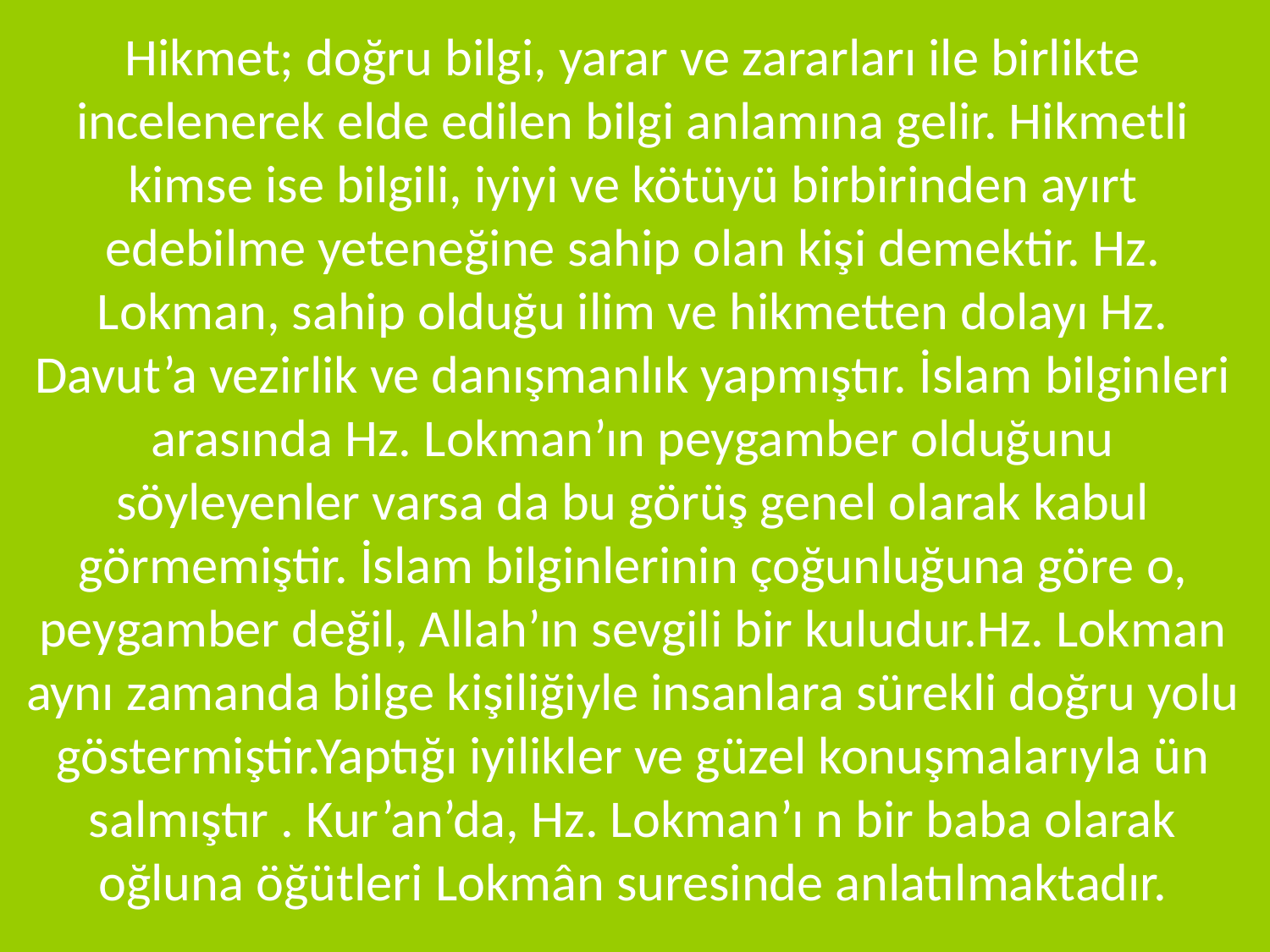

Hikmet; doğru bilgi, yarar ve zararları ile birlikte incelenerek elde edilen bilgi anlamına gelir. Hikmetli kimse ise bilgili, iyiyi ve kötüyü birbirinden ayırt edebilme yeteneğine sahip olan kişi demektir. Hz. Lokman, sahip olduğu ilim ve hikmetten dolayı Hz. Davut’a vezirlik ve danışmanlık yapmıştır. İslam bilginleri arasında Hz. Lokman’ın peygamber olduğunu söyleyenler varsa da bu görüş genel olarak kabul görmemiştir. İslam bilginlerinin çoğunluğuna göre o, peygamber değil, Allah’ın sevgili bir kuludur.Hz. Lokman aynı zamanda bilge kişiliğiyle insanlara sürekli doğru yolu göstermiştir.Yaptığı iyilikler ve güzel konuşmalarıyla ün salmıştır . Kur’an’da, Hz. Lokman’ı n bir baba olarak oğluna öğütleri Lokmân suresinde anlatılmaktadır.